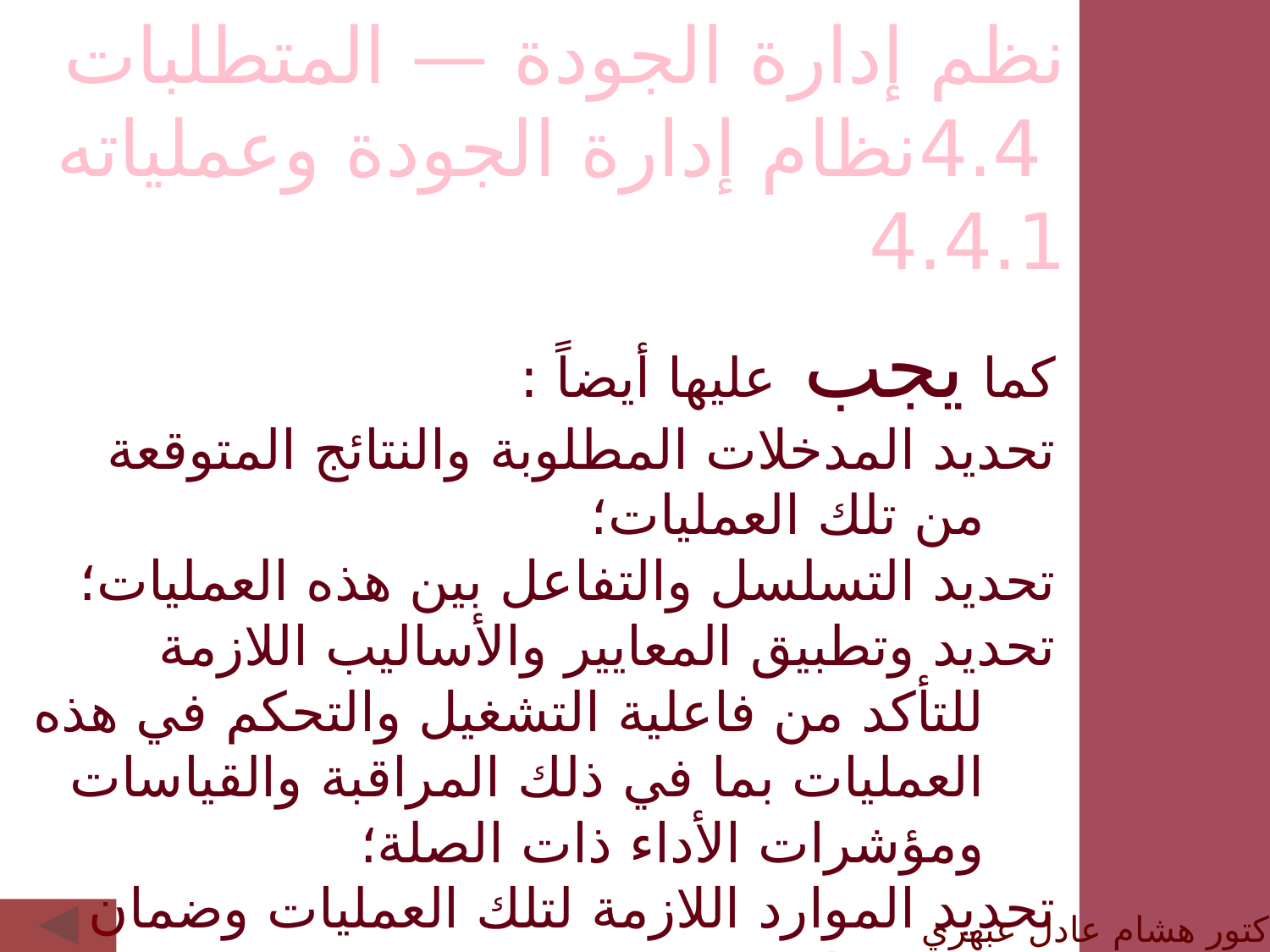

نظم إدارة الجودة — المتطلبات
 4.4نظام إدارة الجودة وعملياته
4.4.1

كما يجب عليها أيضاً :
تحديد المدخلات المطلوبة والنتائج المتوقعة من تلك العمليات؛
تحديد التسلسل والتفاعل بين هذه العمليات؛
تحديد وتطبيق المعايير والأساليب اللازمة للتأكد من فاعلية التشغيل والتحكم في هذه العمليات بما في ذلك المراقبة والقياسات  ومؤشرات الأداء ذات الصلة؛
تحديد الموارد اللازمة لتلك العمليات وضمان توافرها؛

الدكتور هشام عادل عبهري